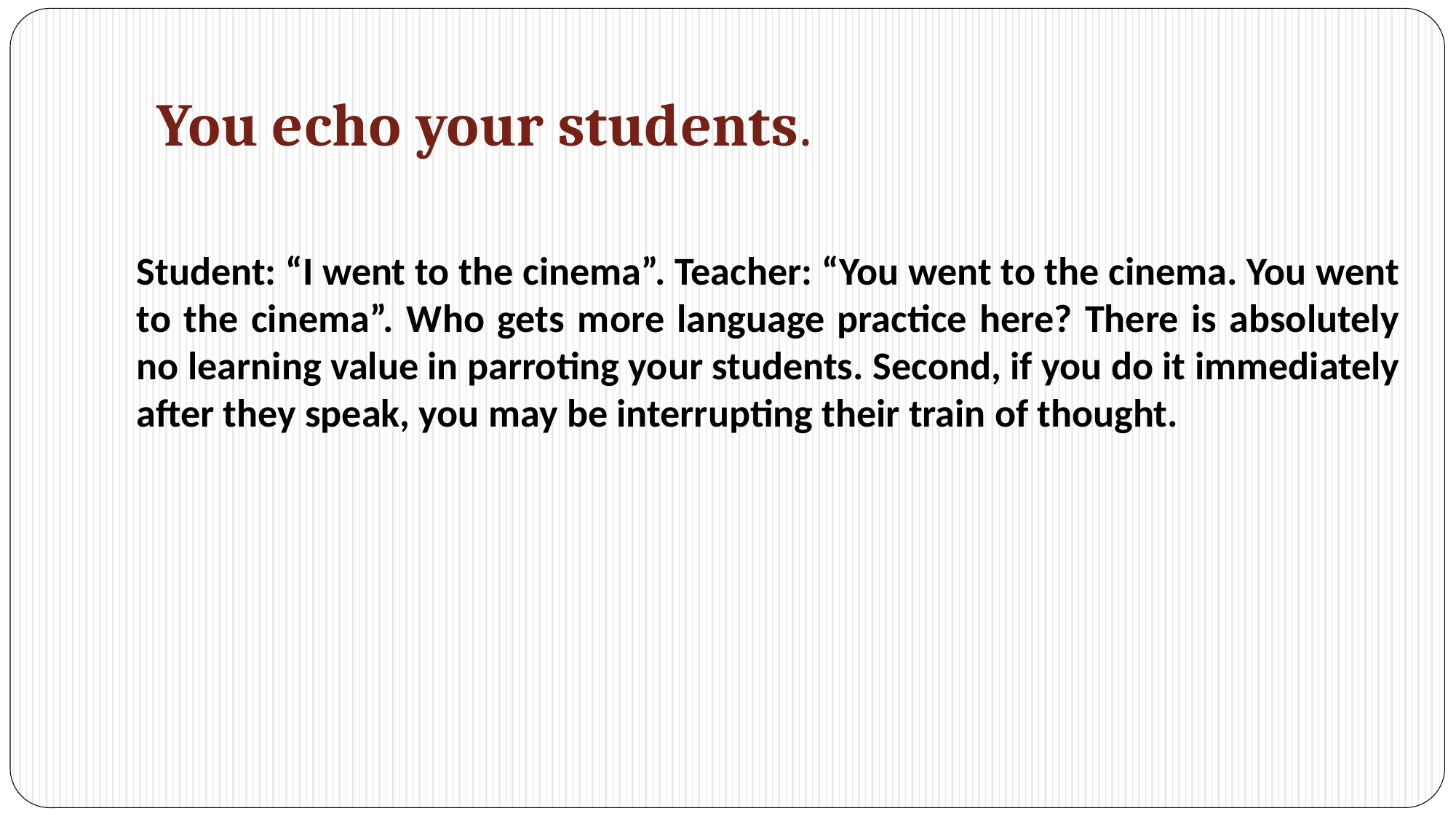

# You echo your students.
Student: “I went to the cinema”. Teacher: “You went to the cinema. You went to the cinema”. Who gets more language practice here? There is absolutely no learning value in parroting your students. Second, if you do it immediately after they speak, you may be interrupting their train of thought.